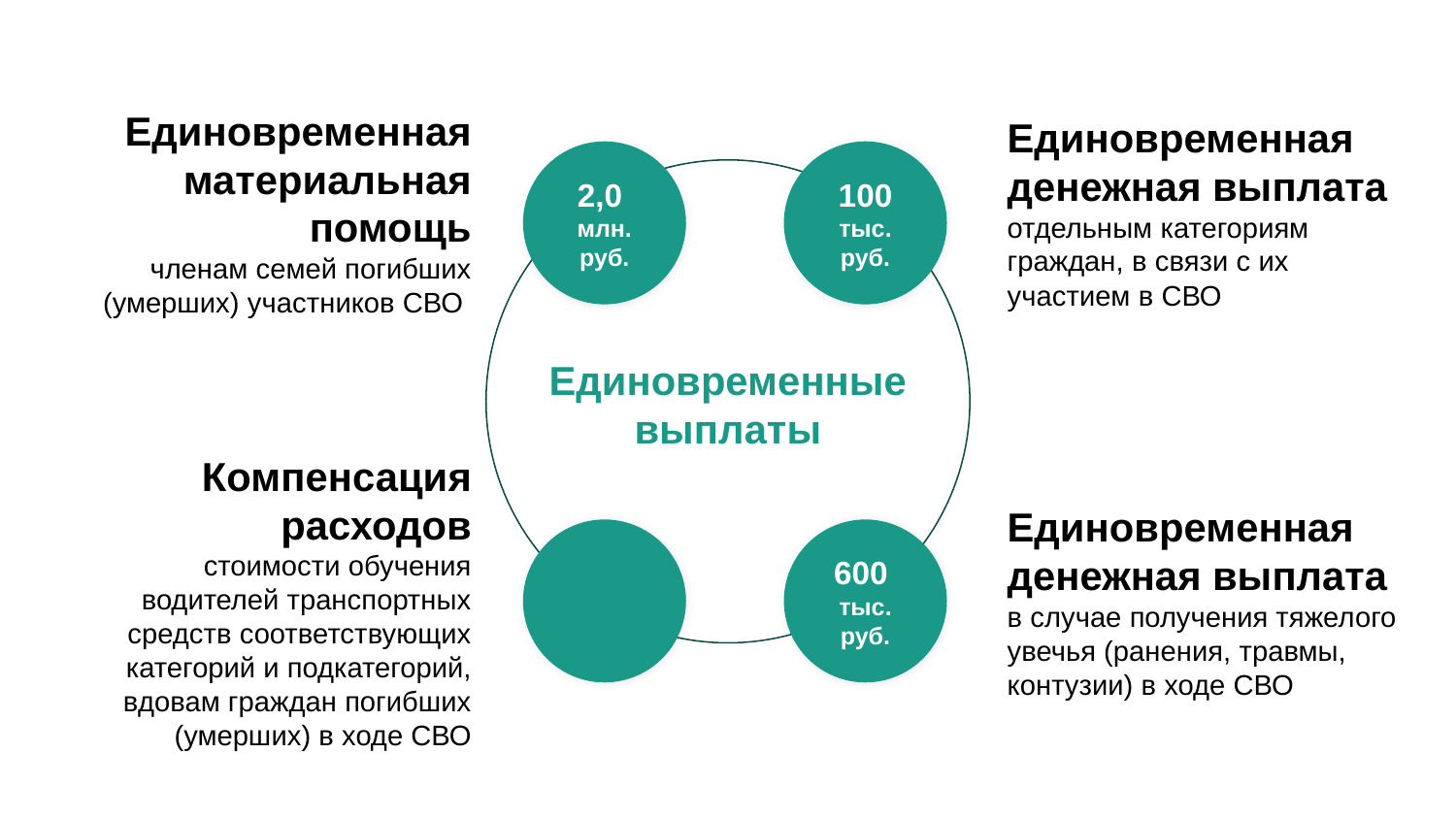

2,0
млн. руб.
100 тыс. руб.
Единовременная материальная помощь
членам семей погибших (умерших) участников СВО
Единовременная денежная выплата
отдельным категориям граждан, в связи с их участием в СВО

Единовременные выплаты

600
тыс. руб.
Компенсация расходов
стоимости обучения водителей транспортных средств соответствующих категорий и подкатегорий, вдовам граждан погибших (умерших) в ходе СВО
Единовременная денежная выплата
в случае получения тяжелого увечья (ранения, травмы, контузии) в ходе СВО